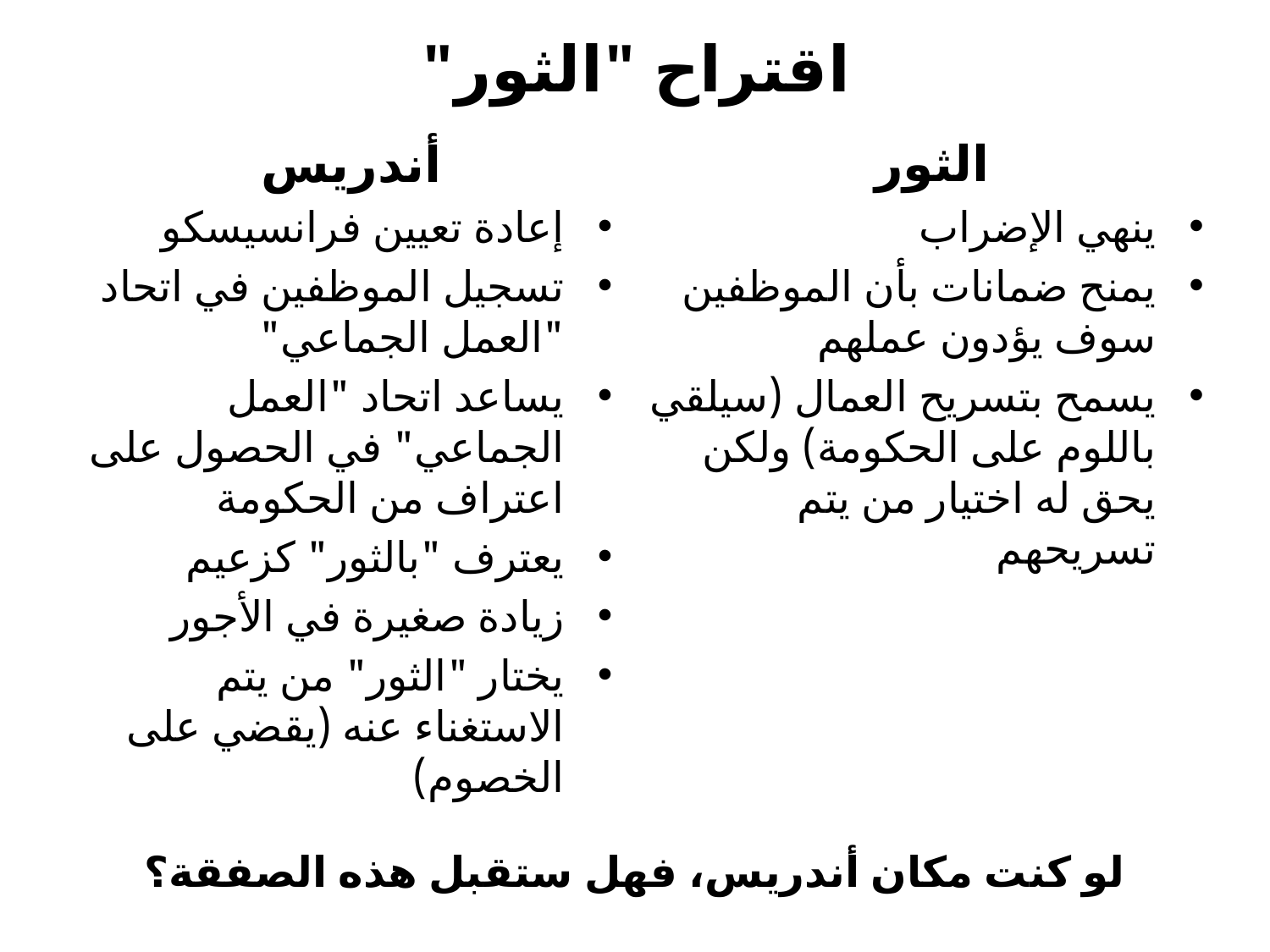

# اقتراح "الثور"
أندريس
إعادة تعيين فرانسيسكو
تسجيل الموظفين في اتحاد "العمل الجماعي"
يساعد اتحاد "العمل الجماعي" في الحصول على اعتراف من الحكومة
يعترف "بالثور" كزعيم
زيادة صغيرة في الأجور
يختار "الثور" من يتم الاستغناء عنه (يقضي على الخصوم)

الثور
ينهي الإضراب
يمنح ضمانات بأن الموظفين سوف يؤدون عملهم
يسمح بتسريح العمال (سيلقي باللوم على الحكومة) ولكن يحق له اختيار من يتم تسريحهم

لو كنت مكان أندريس، فهل ستقبل هذه الصفقة؟